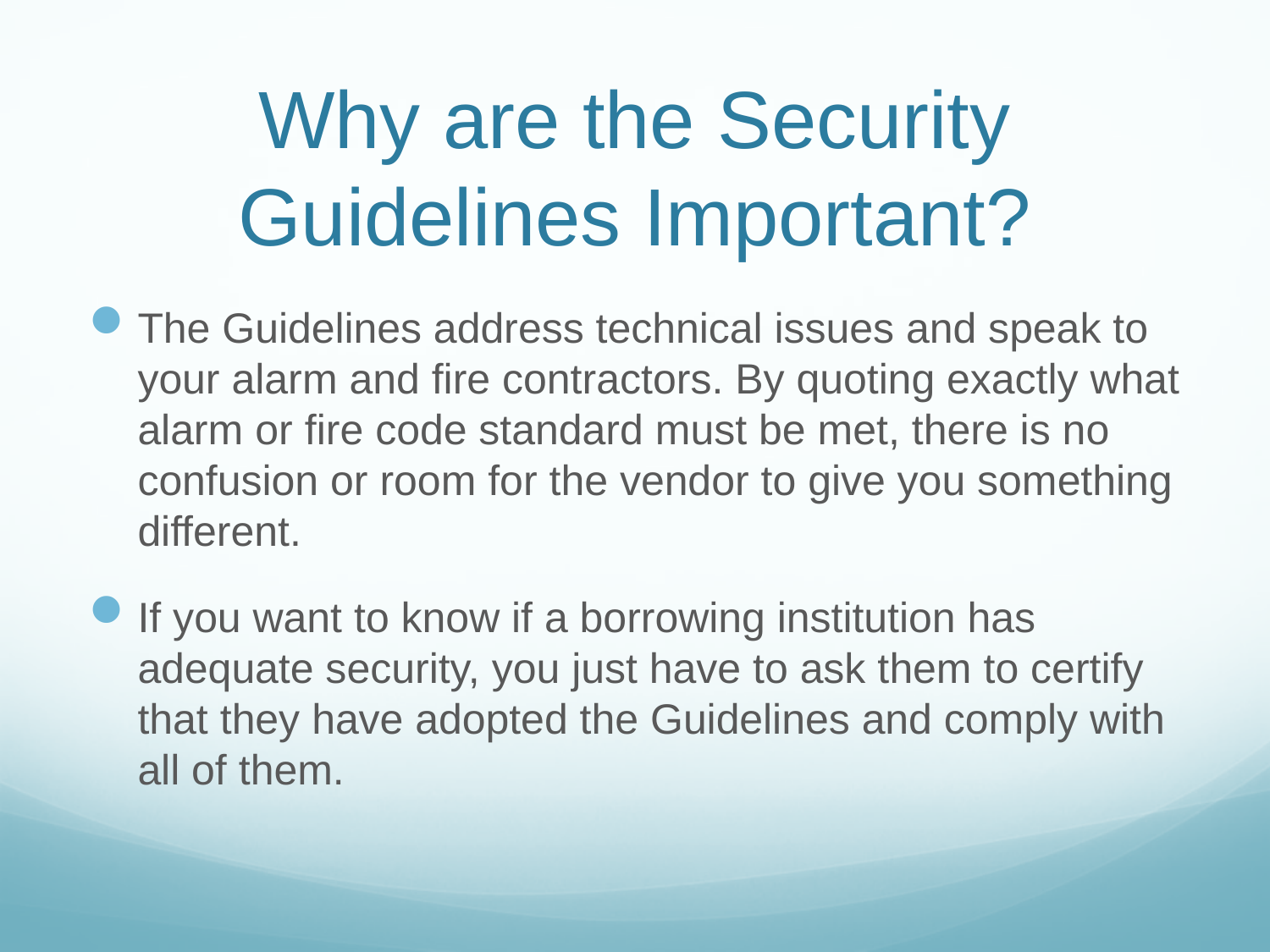

# Why are the Security Guidelines Important?
The Guidelines address technical issues and speak to your alarm and fire contractors. By quoting exactly what alarm or fire code standard must be met, there is no confusion or room for the vendor to give you something different.
If you want to know if a borrowing institution has adequate security, you just have to ask them to certify that they have adopted the Guidelines and comply with all of them.